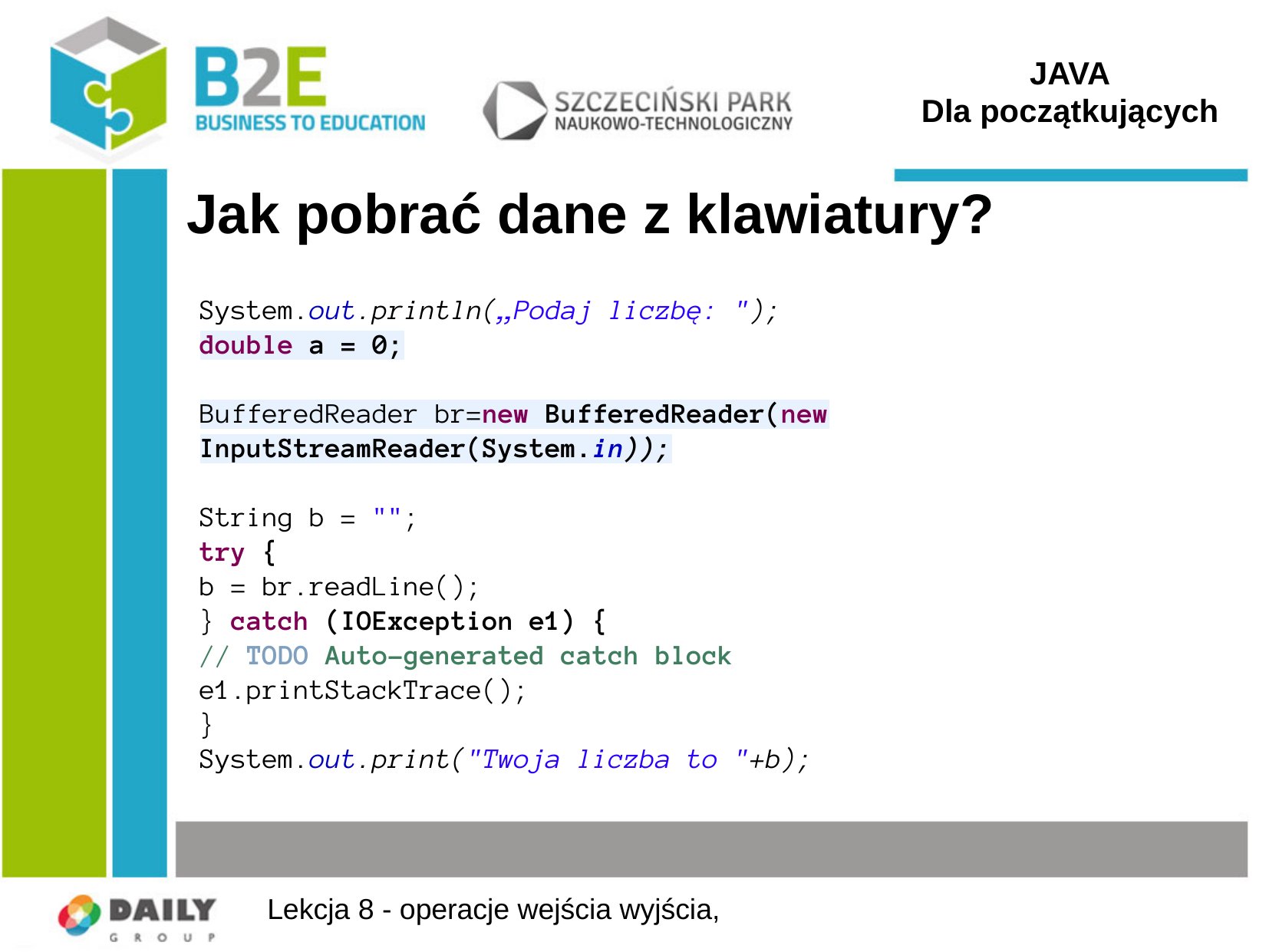

JAVA
Dla początkujących
# Jak pobrać dane z klawiatury?
System.out.println(„Podaj liczbę: ");
double a = 0;

BufferedReader br=new BufferedReader(new InputStreamReader(System.in));

String b = "";
try {
b = br.readLine();
} catch (IOException e1) {
// TODO Auto-generated catch block
e1.printStackTrace();
}
System.out.print("Twoja liczba to "+b);
Lekcja 8 - operacje wejścia wyjścia,